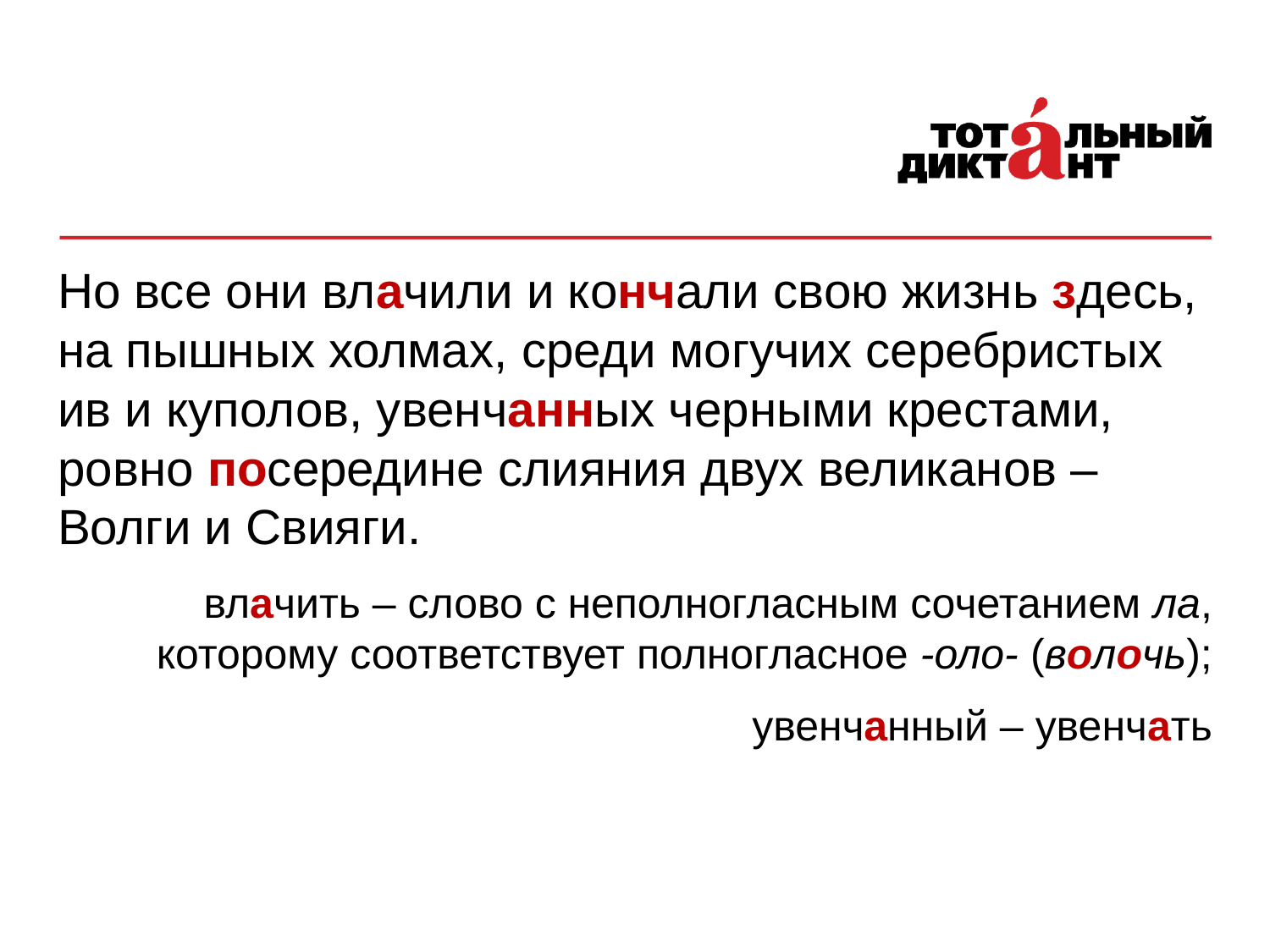

Но все они влачили и кончали свою жизнь здесь, на пышных холмах, среди могучих серебристых ив и куполов, увенчанных черными крестами, ровно посередине слияния двух великанов – Волги и Свияги.
влачить – слово с неполногласным сочетанием ла, которому соответствует полногласное -оло- (волочь);
увенчанный – увенчать